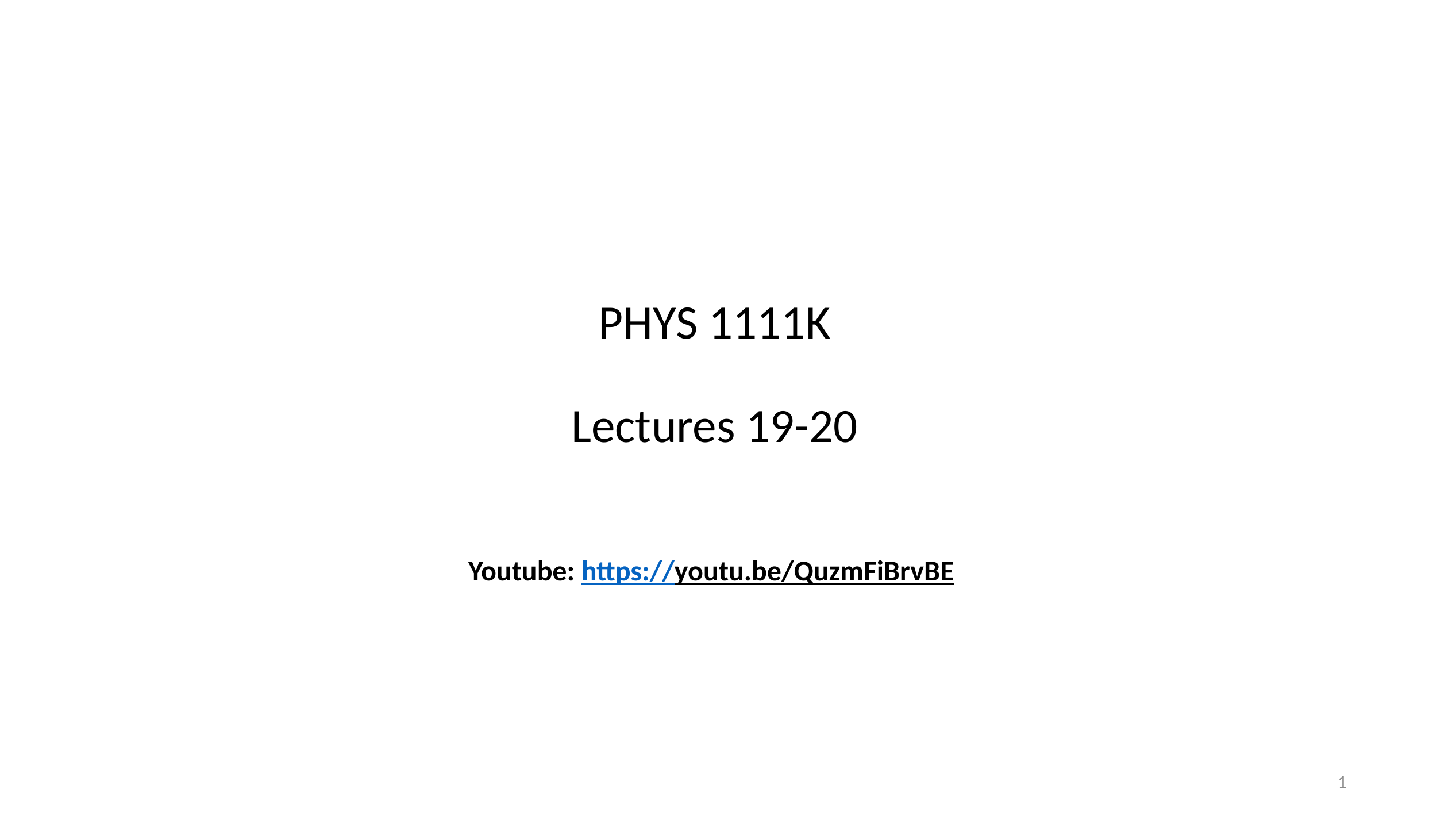

# PHYS 1111K Lectures 19-20 Youtube: https://youtu.be/QuzmFiBrvBE
1